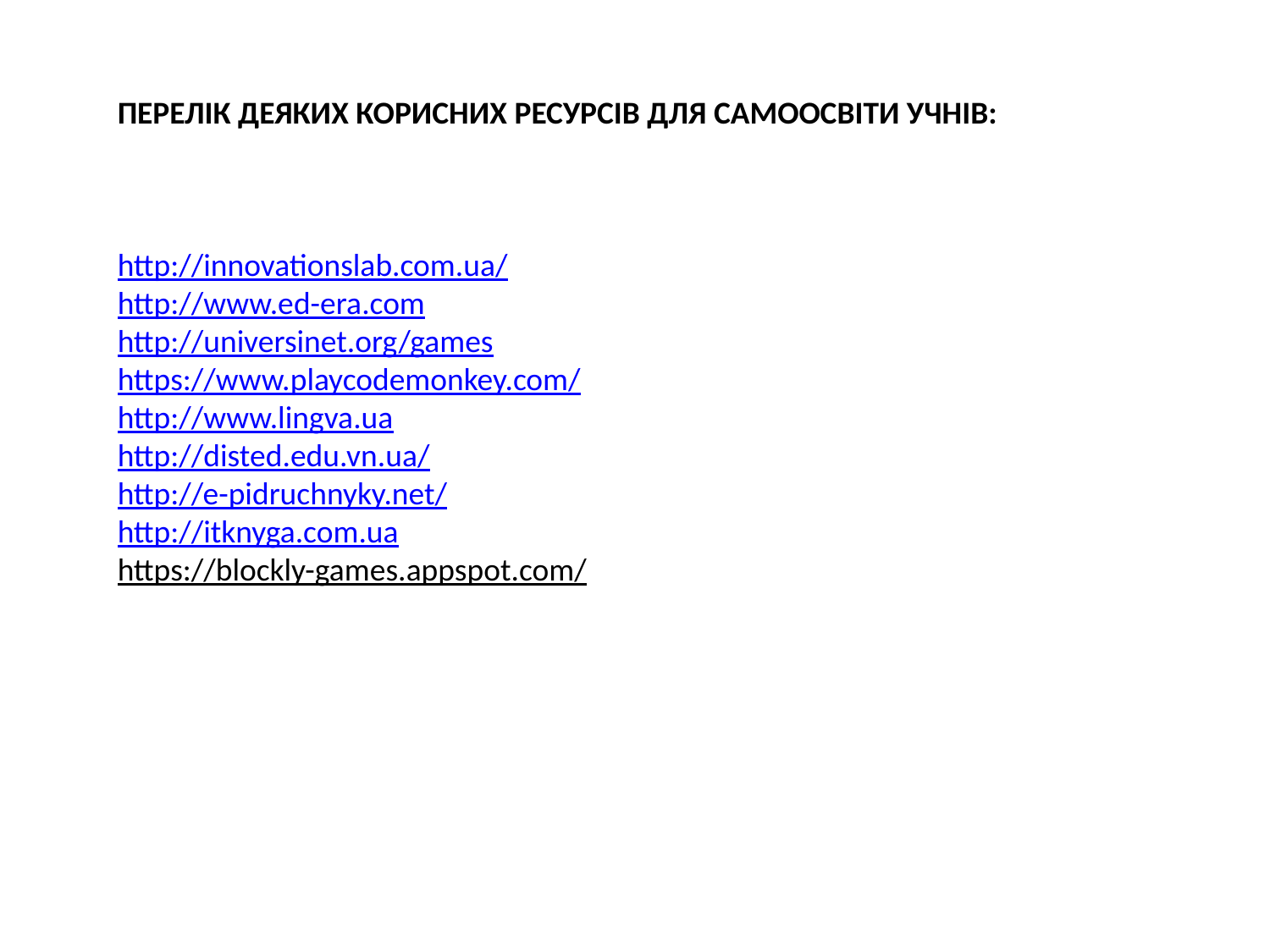

ПЕРЕЛІК ДЕЯКИХ КОРИСНИХ РЕСУРСІВ ДЛЯ САМООСВІТИ УЧНІВ:
http://innovationslab.com.ua/
http://www.ed-era.com
http://universinet.org/games
https://www.playcodemonkey.com/
http://www.lingva.ua
http://disted.edu.vn.ua/
http://e-pidruchnyky.net/
http://itknyga.com.ua
https://blockly-games.appspot.com/